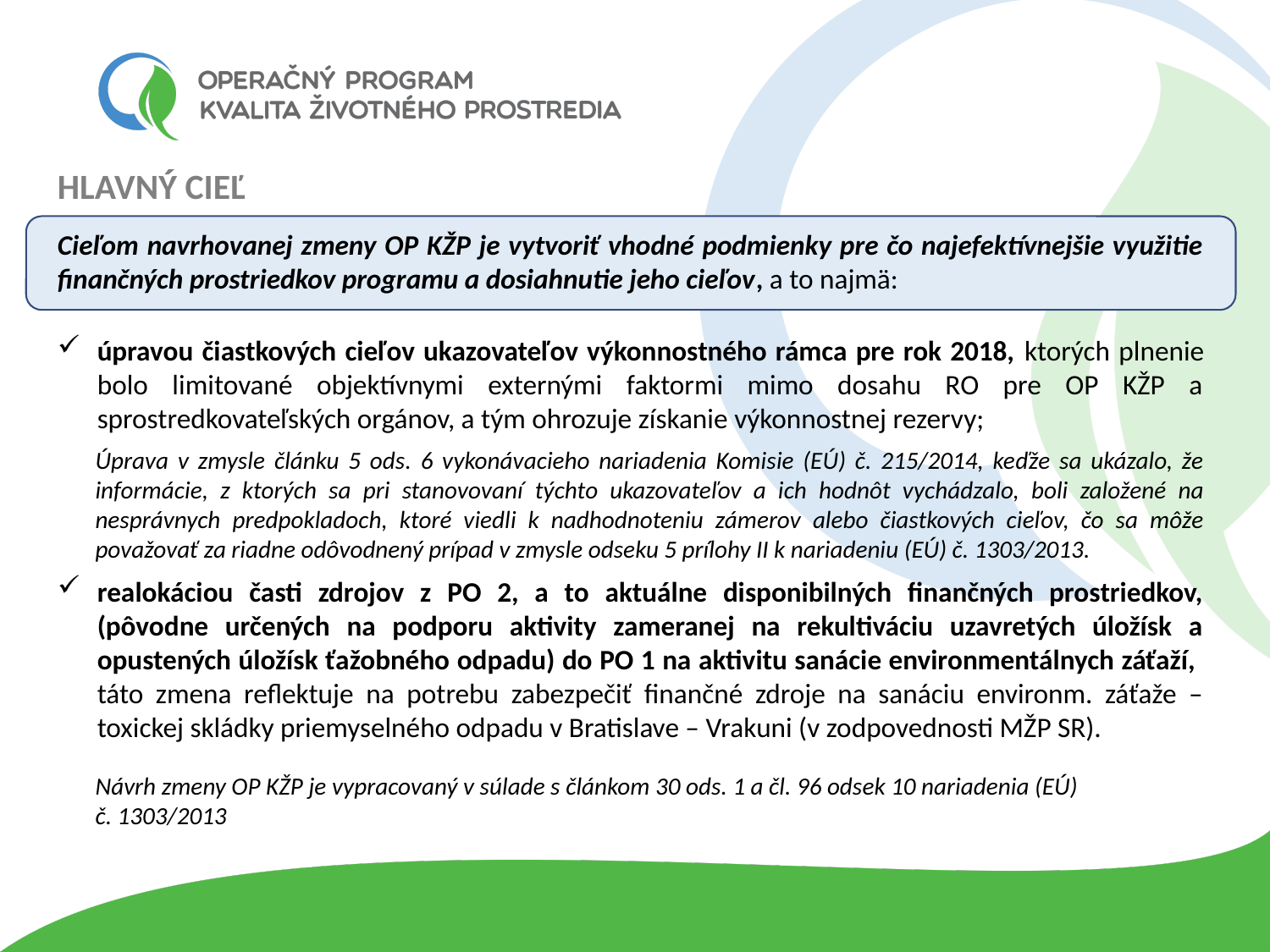

Hlavný cieľ

Cieľom navrhovanej zmeny OP KŽP je vytvoriť vhodné podmienky pre čo najefektívnejšie využitie finančných prostriedkov programu a dosiahnutie jeho cieľov, a to najmä:

úpravou čiastkových cieľov ukazovateľov výkonnostného rámca pre rok 2018, ktorých plnenie bolo limitované objektívnymi externými faktormi mimo dosahu RO pre OP KŽP a sprostredkovateľských orgánov, a tým ohrozuje získanie výkonnostnej rezervy;
Úprava v zmysle článku 5 ods. 6 vykonávacieho nariadenia Komisie (EÚ) č. 215/2014, keďže sa ukázalo, že informácie, z ktorých sa pri stanovovaní týchto ukazovateľov a ich hodnôt vychádzalo, boli založené na nesprávnych predpokladoch, ktoré viedli k nadhodnoteniu zámerov alebo čiastkových cieľov, čo sa môže považovať za riadne odôvodnený prípad v zmysle odseku 5 prílohy II k nariadeniu (EÚ) č. 1303/2013.
realokáciou časti zdrojov z PO 2, a to aktuálne disponibilných finančných prostriedkov, (pôvodne určených na podporu aktivity zameranej na rekultiváciu uzavretých úložísk a opustených úložísk ťažobného odpadu) do PO 1 na aktivitu sanácie environmentálnych záťaží,  táto zmena reflektuje na potrebu zabezpečiť finančné zdroje na sanáciu environm. záťaže – toxickej skládky priemyselného odpadu v Bratislave – Vrakuni (v zodpovednosti MŽP SR).

Návrh zmeny OP KŽP je vypracovaný v súlade s článkom 30 ods. 1 a čl. 96 odsek 10 nariadenia (EÚ)
č. 1303/2013